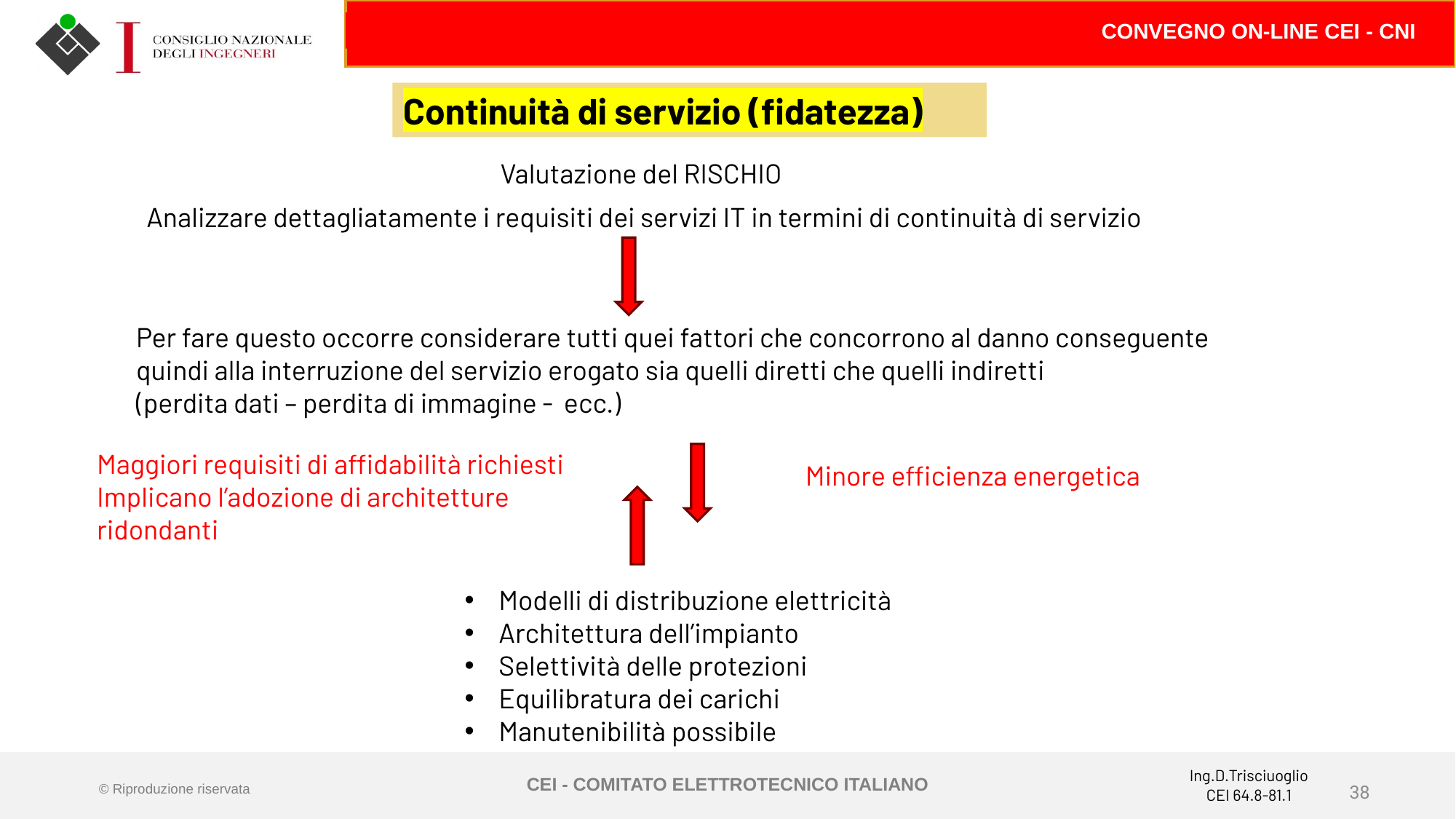

Continuità di servizio (fidatezza)
Valutazione del RISCHIO
Analizzare dettagliatamente i requisiti dei servizi IT in termini di continuità di servizio

Per fare questo occorre considerare tutti quei fattori che concorrono al danno conseguente
quindi alla interruzione del servizio erogato sia quelli diretti che quelli indiretti
(perdita dati – perdita di immagine -  ecc.)
Maggiori requisiti di affidabilità richiesti
Implicano l’adozione di architetture
ridondanti
Minore efficienza energetica

Modelli di distribuzione elettricità
Architettura dell’impianto
Selettività delle protezioni
Equilibratura dei carichi
Manutenibilità possibile
Ing.D.Trisciuoglio
CEI 64.8-81.1